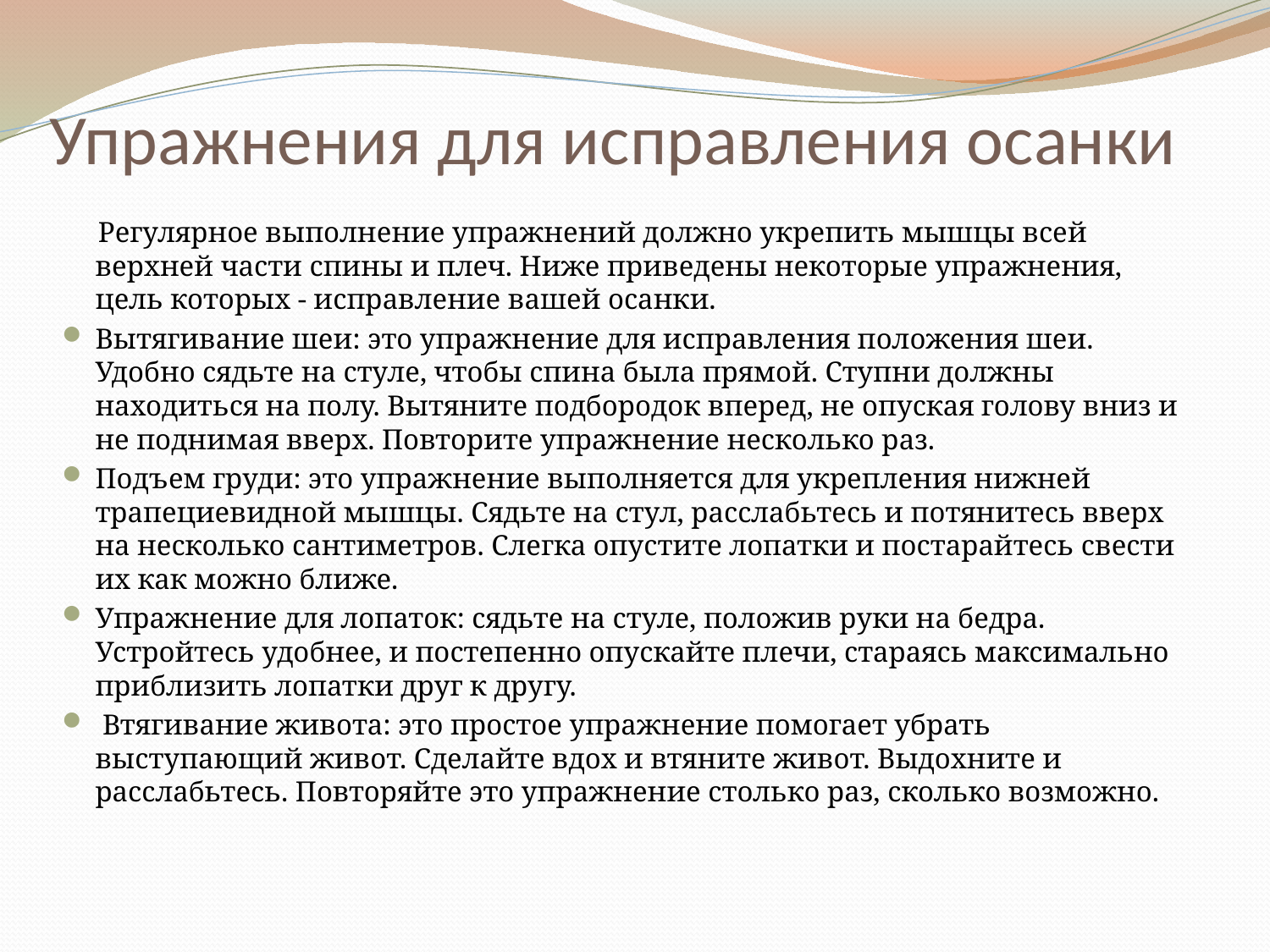

# Упражнения для исправления осанки
     Регулярное выполнение упражнений должно укрепить мышцы всей верхней части спины и плеч. Ниже приведены некоторые упражнения, цель которых - исправление вашей осанки.
Вытягивание шеи: это упражнение для исправления положения шеи. Удобно сядьте на стуле, чтобы спина была прямой. Ступни должны находиться на полу. Вытяните подбородок вперед, не опуская голову вниз и не поднимая вверх. Повторите упражнение несколько раз.
Подъем груди: это упражнение выполняется для укрепления нижней трапециевидной мышцы. Сядьте на стул, расслабьтесь и потянитесь вверх на несколько сантиметров. Слегка опустите лопатки и постарайтесь свести их как можно ближе.
Упражнение для лопаток: сядьте на стуле, положив руки на бедра. Устройтесь удобнее, и постепенно опускайте плечи, стараясь максимально приблизить лопатки друг к другу.
 Втягивание живота: это простое упражнение помогает убрать выступающий живот. Сделайте вдох и втяните живот. Выдохните и расслабьтесь. Повторяйте это упражнение столько раз, сколько возможно.